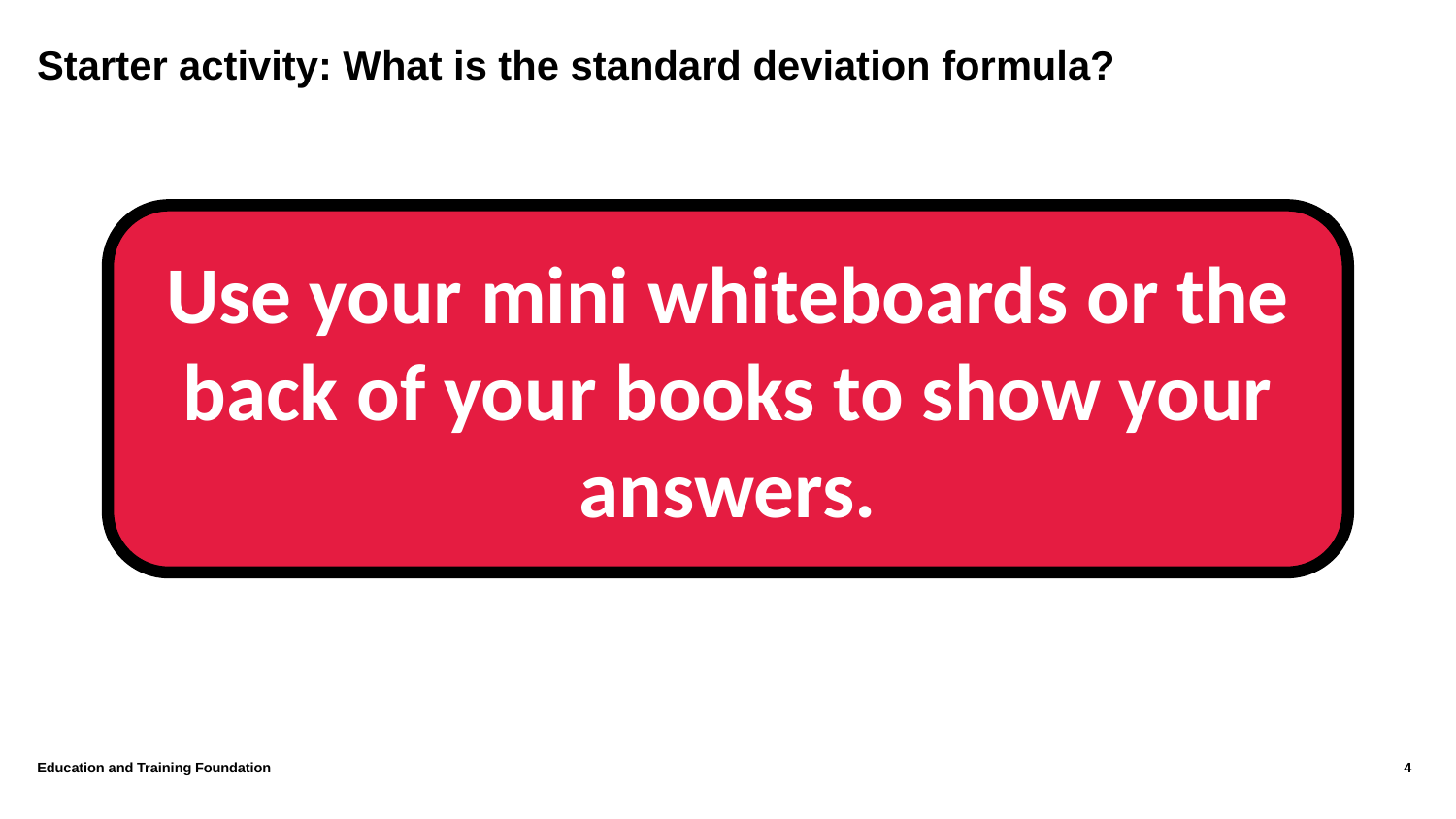

# Starter activity: What is the standard deviation formula?
Use your mini whiteboards or the back of your books to show your answers.
Education and Training Foundation
4